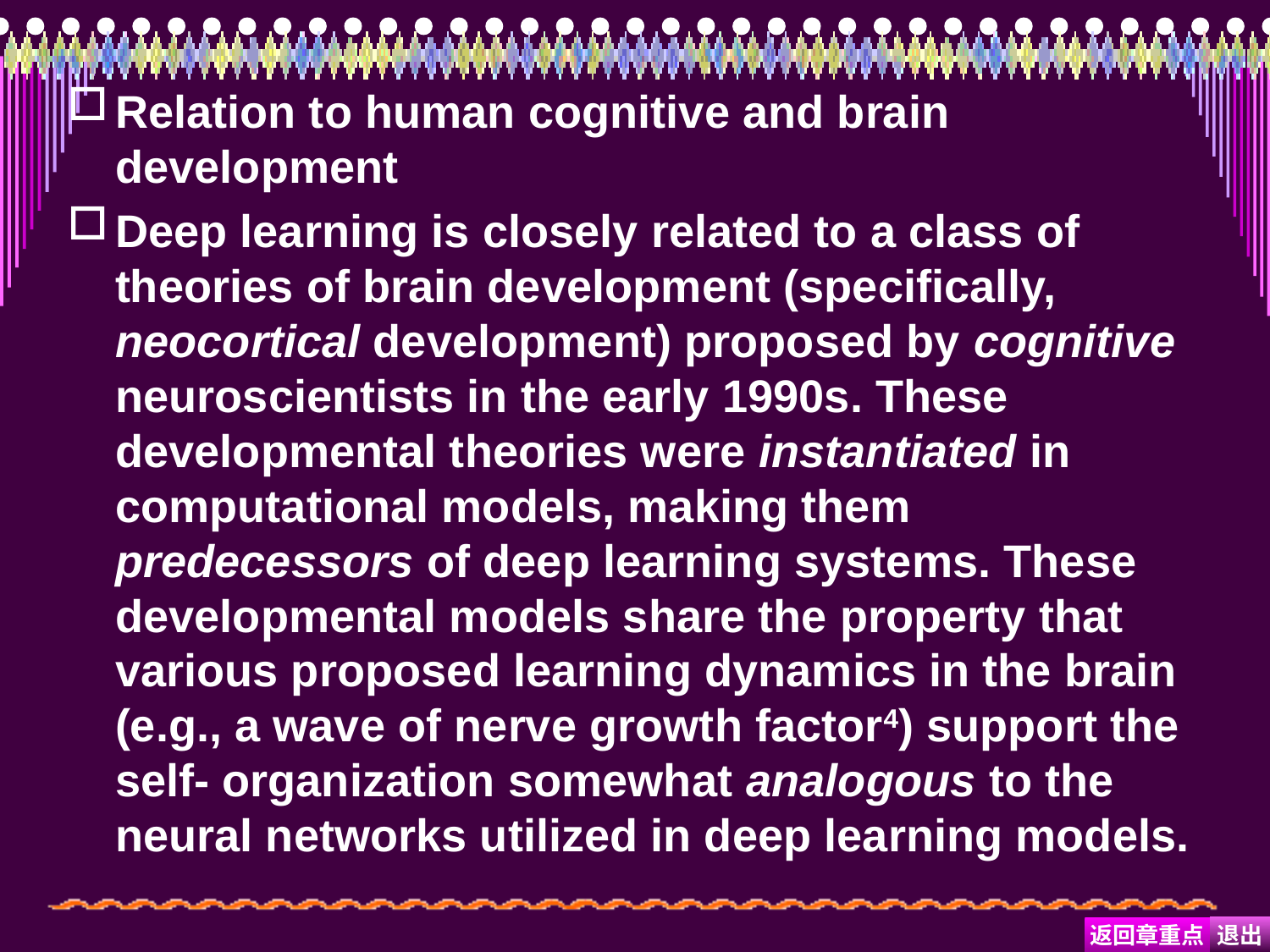

#
Relation to human cognitive and brain development
Deep learning is closely related to a class of theories of brain development (specifically, neocortical development) proposed by cognitive neuroscientists in the early 1990s. These developmental theories were instantiated in computational models, making them predecessors of deep learning systems. These developmental models share the property that various proposed learning dynamics in the brain (e.g., a wave of nerve growth factor4) support the self- organization somewhat analogous to the neural networks utilized in deep learning models.